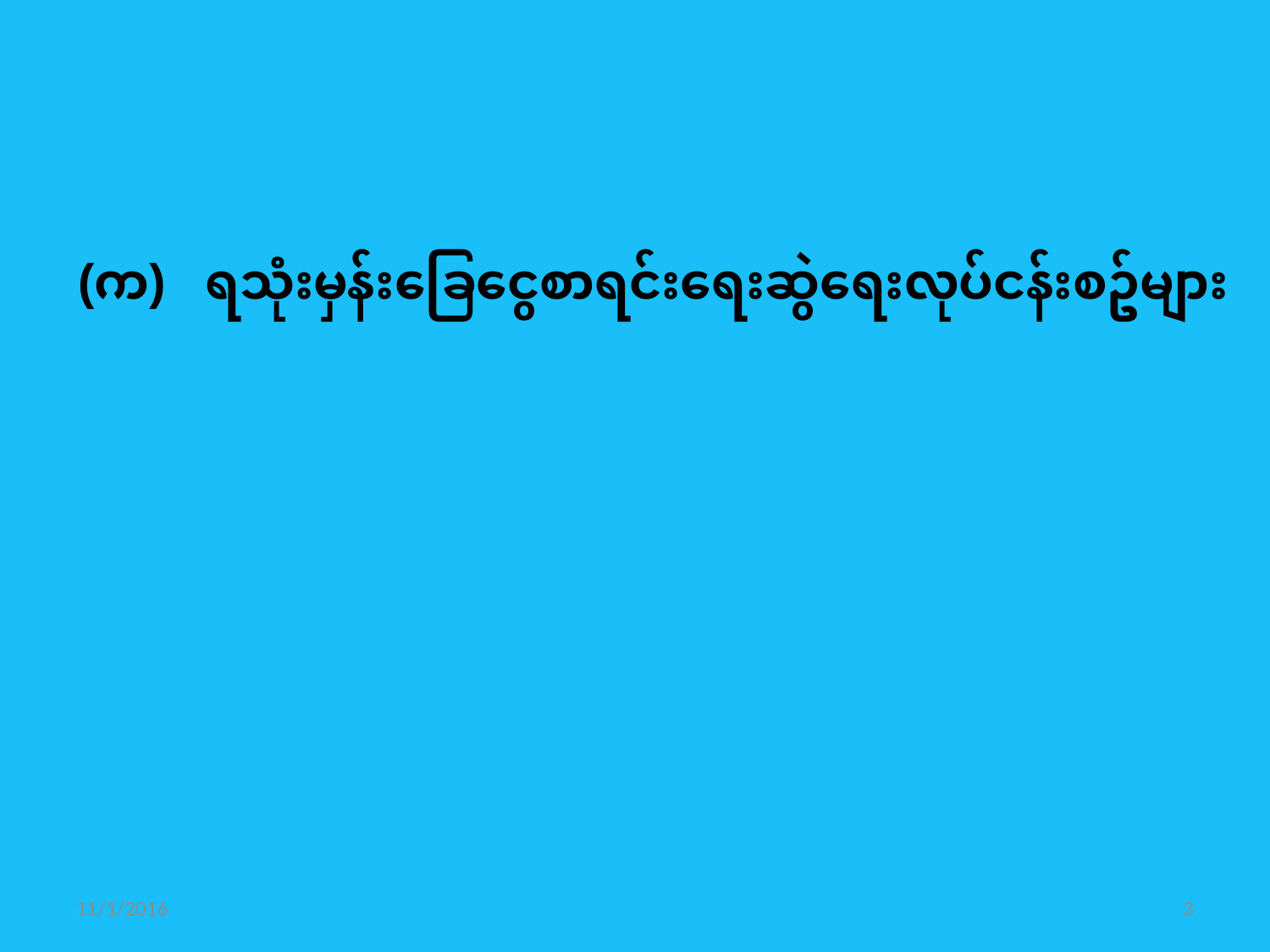

(က)	ရသုံးမှန်းခြေငွေစာရင်းရေးဆွဲရေးလုပ်ငန်းစဥ်များ
11/1/2016
3